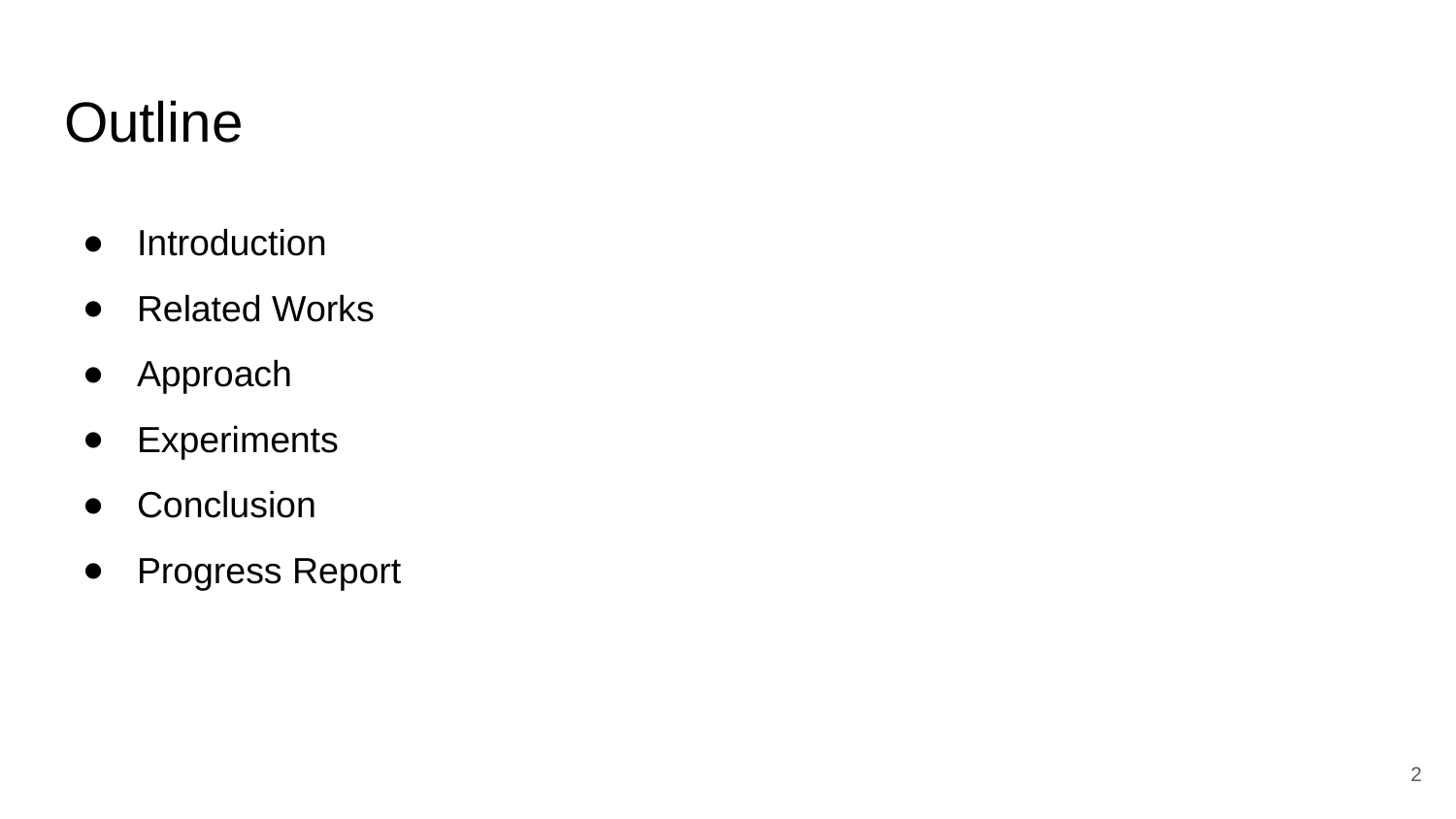

# Outline
Introduction
Related Works
Approach
Experiments
Conclusion
Progress Report
2